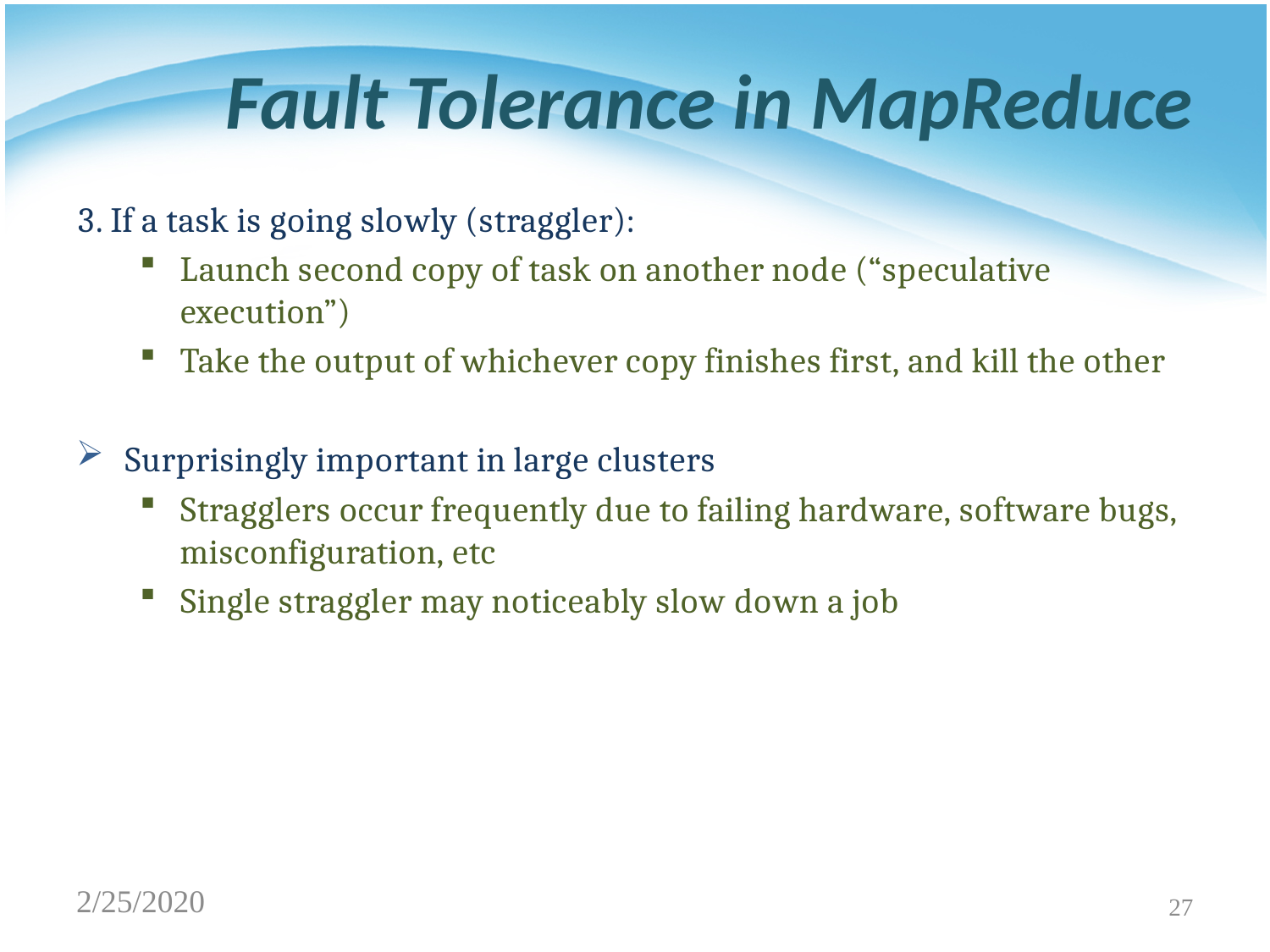

# Fault Tolerance in MapReduce
3. If a task is going slowly (straggler):
Launch second copy of task on another node (“speculative execution”)
Take the output of whichever copy finishes first, and kill the other

Surprisingly important in large clusters
Stragglers occur frequently due to failing hardware, software bugs, misconfiguration, etc
Single straggler may noticeably slow down a job
2/25/2020
27